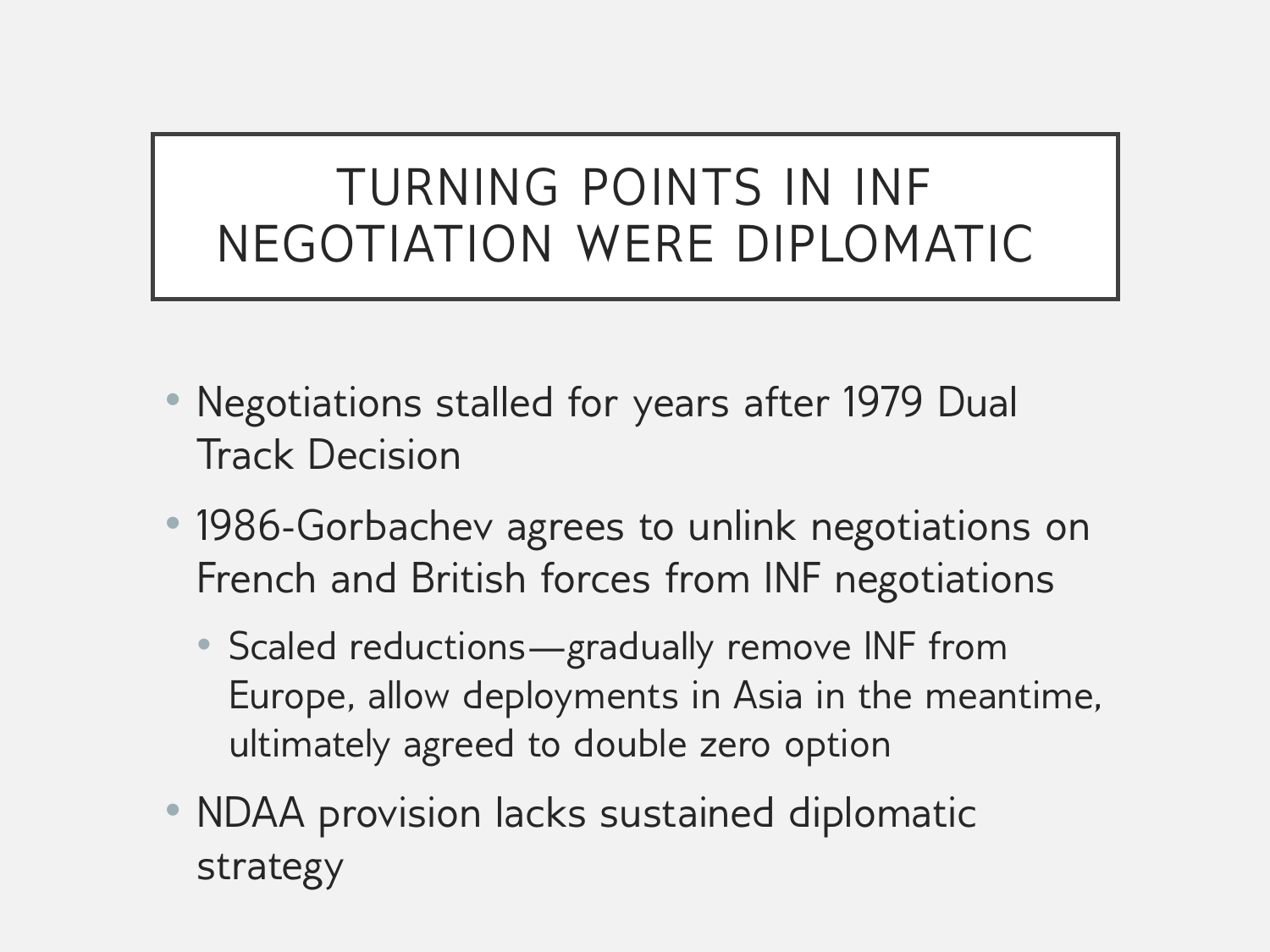

# Turning points in INF negotiation were diplomatic
Negotiations stalled for years after 1979 Dual Track Decision
1986-Gorbachev agrees to unlink negotiations on French and British forces from INF negotiations
Scaled reductions—gradually remove INF from Europe, allow deployments in Asia in the meantime, ultimately agreed to double zero option
NDAA provision lacks sustained diplomatic strategy